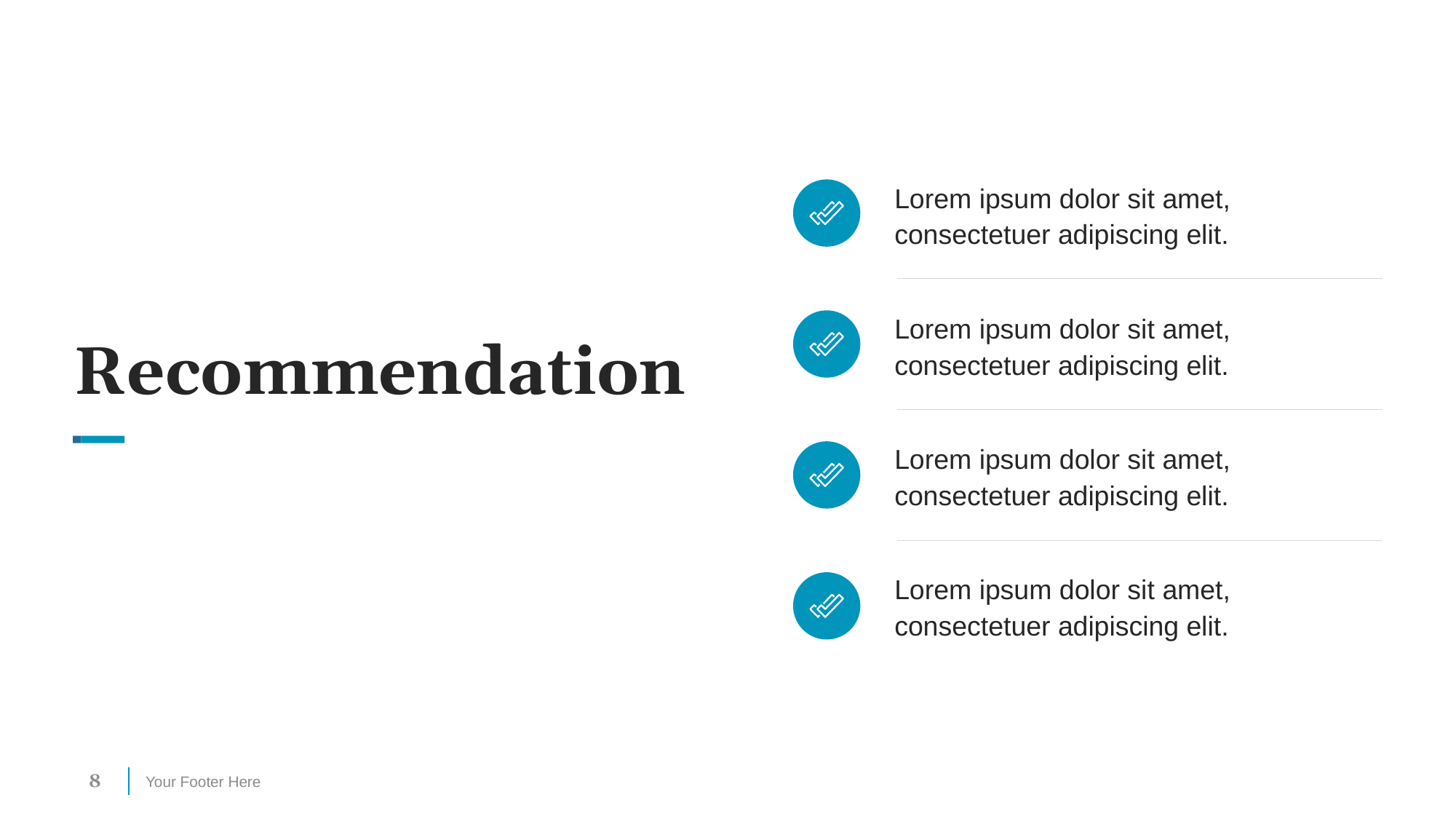

Lorem ipsum dolor sit amet, consectetuer adipiscing elit.

Lorem ipsum dolor sit amet, consectetuer adipiscing elit.

# Recommendation
Lorem ipsum dolor sit amet, consectetuer adipiscing elit.

Lorem ipsum dolor sit amet, consectetuer adipiscing elit.

8
Your Footer Here